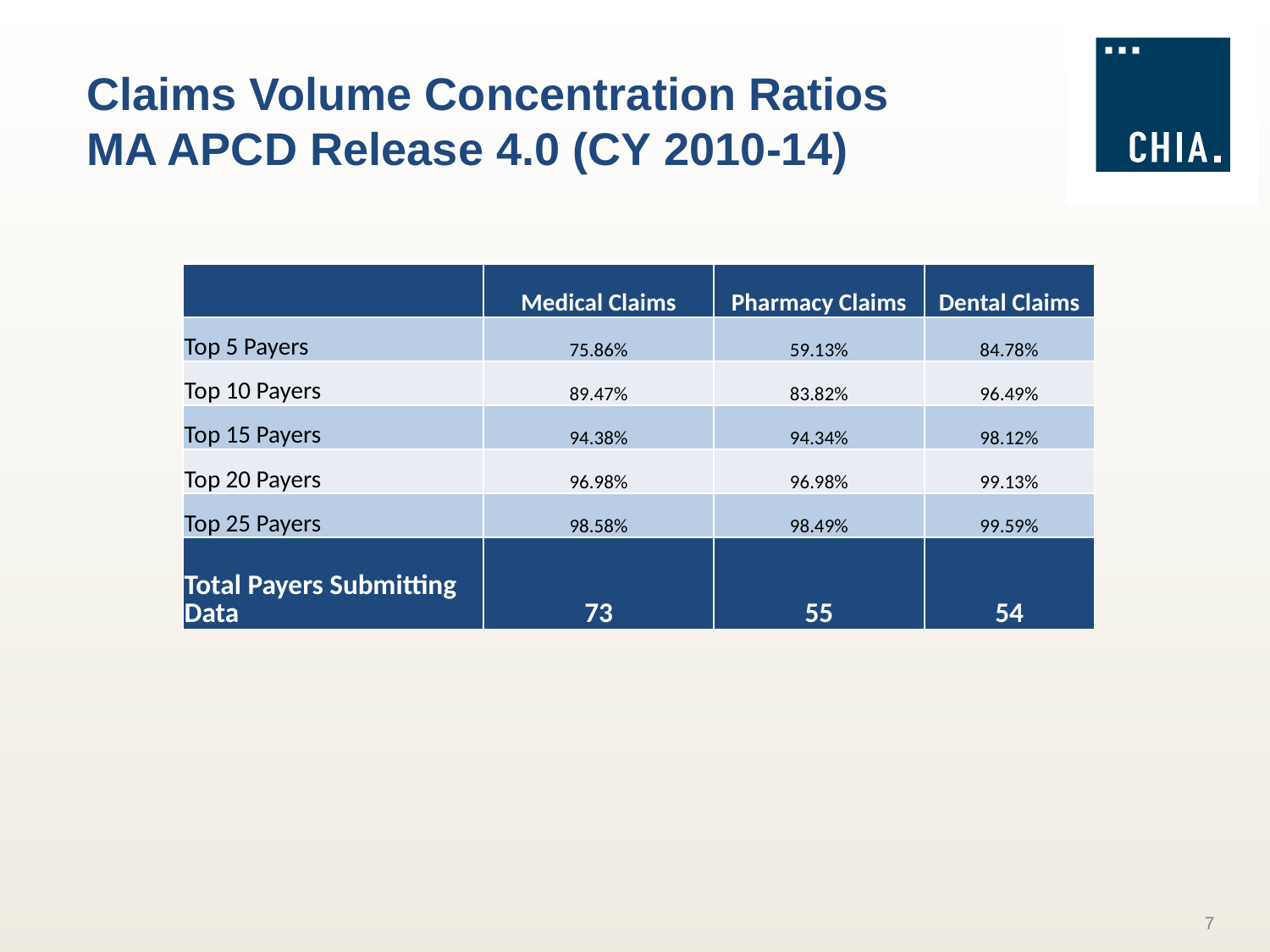

# Claims Volume Concentration Ratios MA APCD Release 4.0 (CY 2010-14)
|  | Medical Claims | Pharmacy Claims | Dental Claims |
| --- | --- | --- | --- |
| Top 5 Payers | 75.86% | 59.13% | 84.78% |
| Top 10 Payers | 89.47% | 83.82% | 96.49% |
| Top 15 Payers | 94.38% | 94.34% | 98.12% |
| Top 20 Payers | 96.98% | 96.98% | 99.13% |
| Top 25 Payers | 98.58% | 98.49% | 99.59% |
| Total Payers Submitting Data | 73 | 55 | 54 |
7